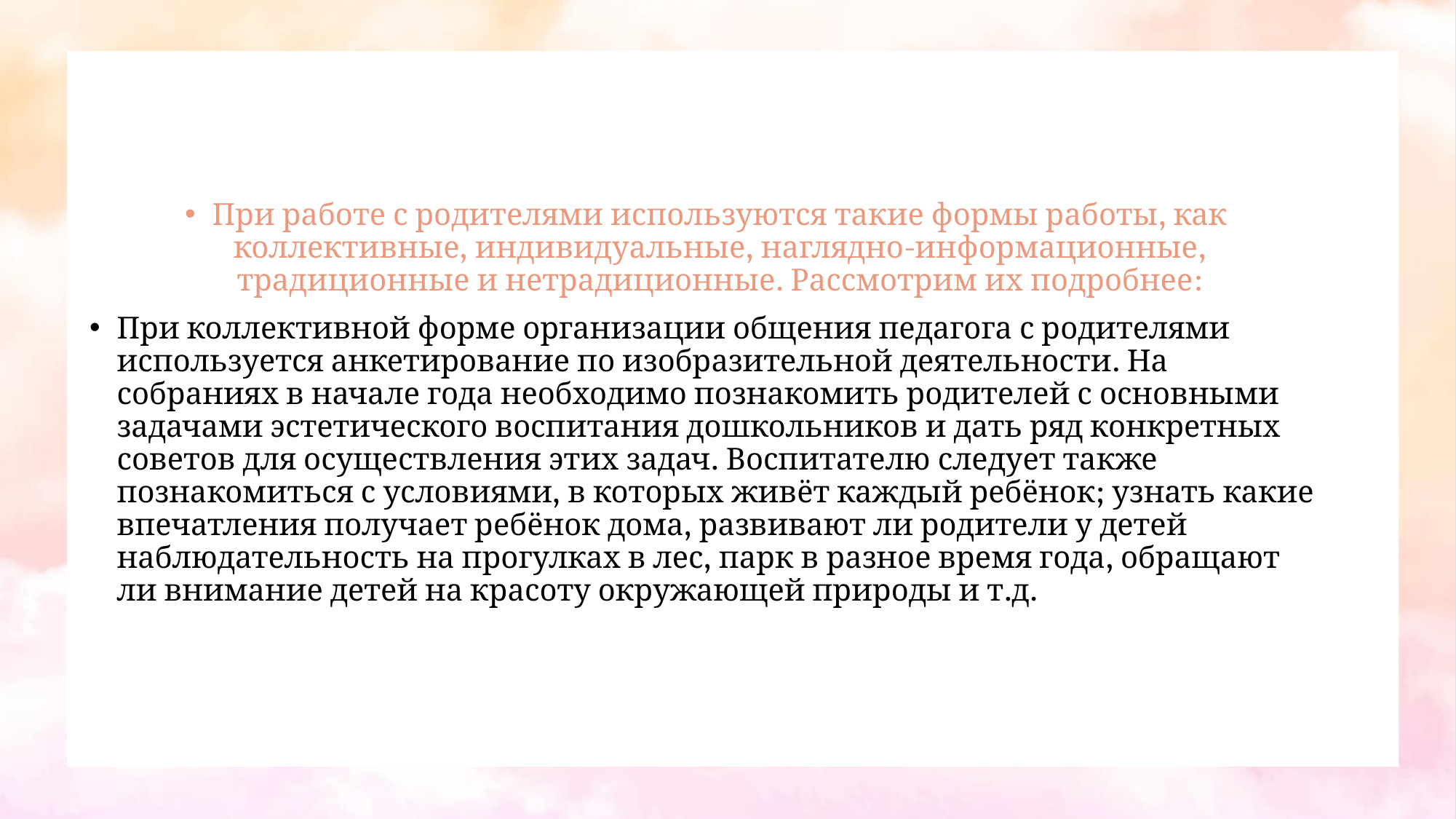

При работе с родителями используются такие формы работы, как коллективные, индивидуальные, наглядно-информационные, традиционные и нетрадиционные. Рассмотрим их подробнее:
При коллективной форме организации общения педагога с родителями используется анкетирование по изобразительной деятельности. На собраниях в начале года необходимо познакомить родителей с основными задачами эстетического воспитания дошкольников и дать ряд конкретных советов для осуществления этих задач. Воспитателю следует также познакомиться с условиями, в которых живёт каждый ребёнок; узнать какие впечатления получает ребёнок дома, развивают ли родители у детей наблюдательность на прогулках в лес, парк в разное время года, обращают ли внимание детей на красоту окружающей природы и т.д.